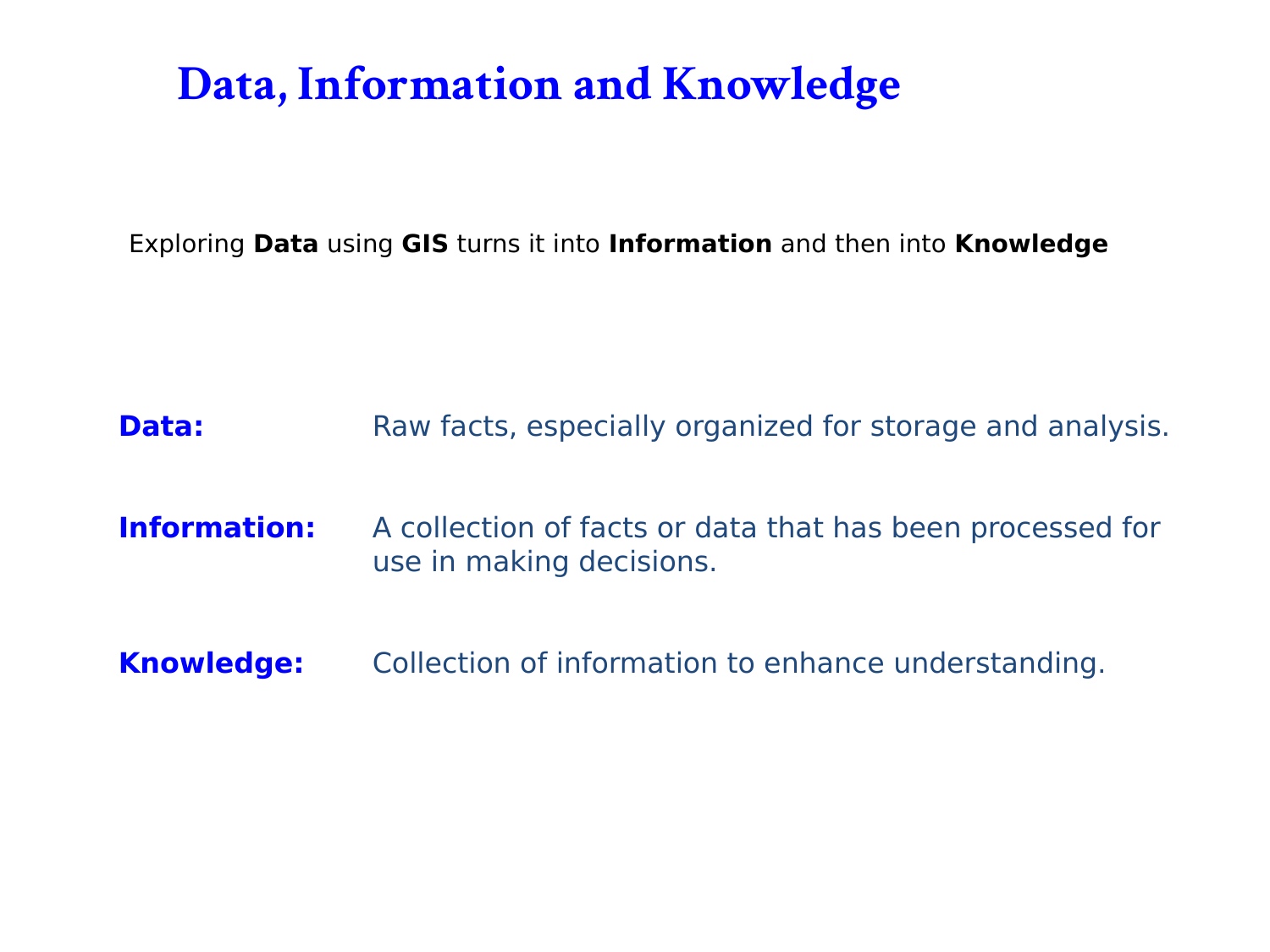

Data, Information and Knowledge
Exploring Data using GIS turns it into Information and then into Knowledge
Data:		Raw facts, especially organized for storage and analysis.

Information:	A collection of facts or data that has been processed for 		use in making decisions.

Knowledge: 	Collection of information to enhance understanding.